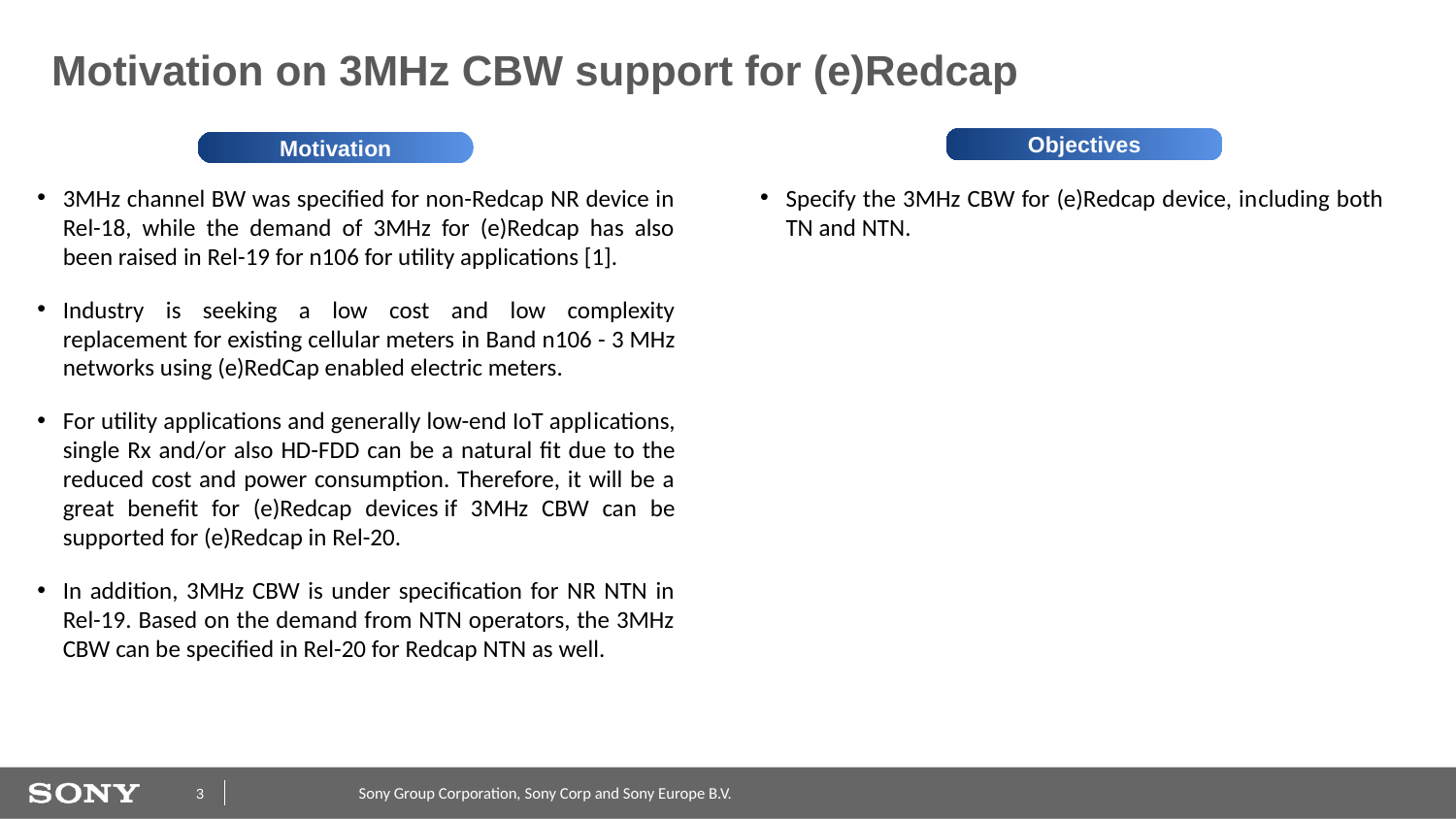

# Motivation on 3MHz CBW support for (e)Redcap
Objectives
Motivation
3MHz channel BW was specified for non-Redcap NR device in Rel-18, while the demand of 3MHz for (e)Redcap has also been raised in Rel-19 for n106 for utility applications [1].
Industry is seeking a low cost and low complexity replacement for existing cellular meters in Band n106 - 3 MHz networks using (e)RedCap enabled electric meters.
For utility applications and generally low-end IoT applications, single Rx and/or also HD-FDD can be a natural fit due to the reduced cost and power consumption. Therefore, it will be a great benefit for (e)Redcap devices if 3MHz CBW can be supported for (e)Redcap in Rel-20.
In addition, 3MHz CBW is under specification for NR NTN in Rel-19. Based on the demand from NTN operators, the 3MHz CBW can be specified in Rel-20 for Redcap NTN as well.
Specify the 3MHz CBW for (e)Redcap device, including both TN and NTN.